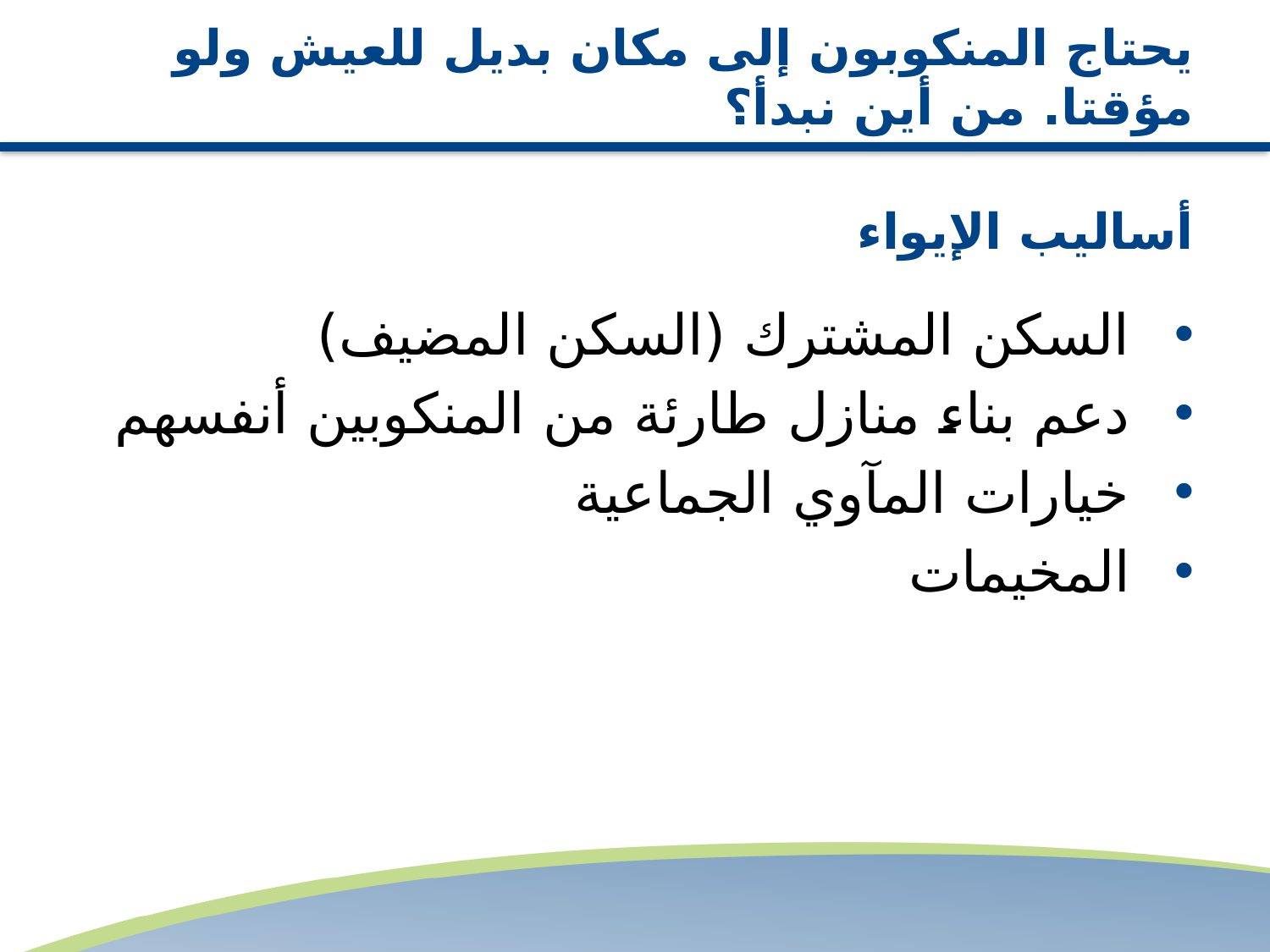

# يحتاج المنكوبون إلى مكان بديل للعيش ولو مؤقتا. من أين نبدأ؟
أساليب الإيواء
السكن المشترك (السكن المضيف)
دعم بناء منازل طارئة من المنكوبين أنفسهم
خيارات المآوي الجماعية
المخيمات